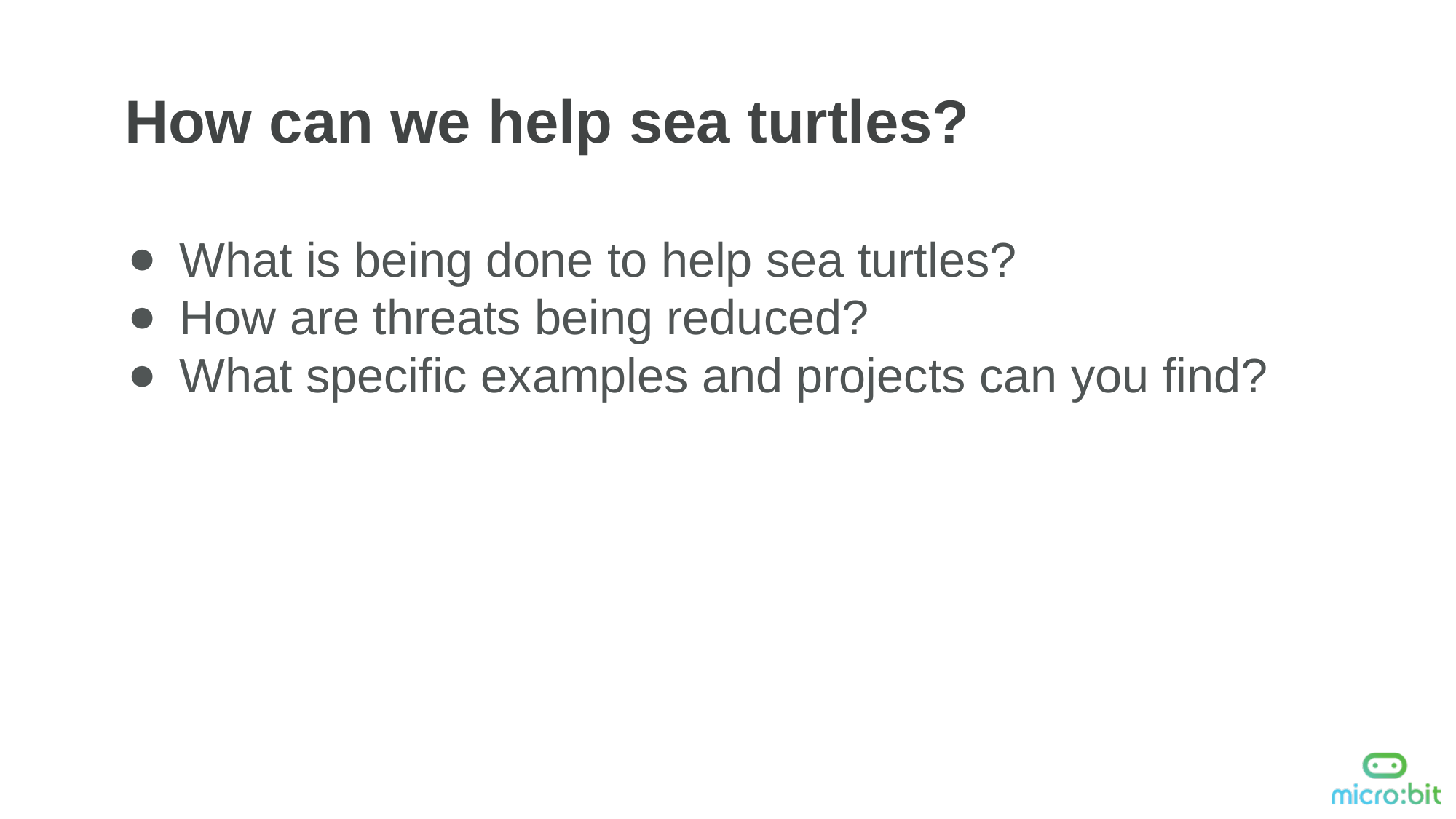

How can we help sea turtles?

What is being done to help sea turtles?
How are threats being reduced?
What specific examples and projects can you find?